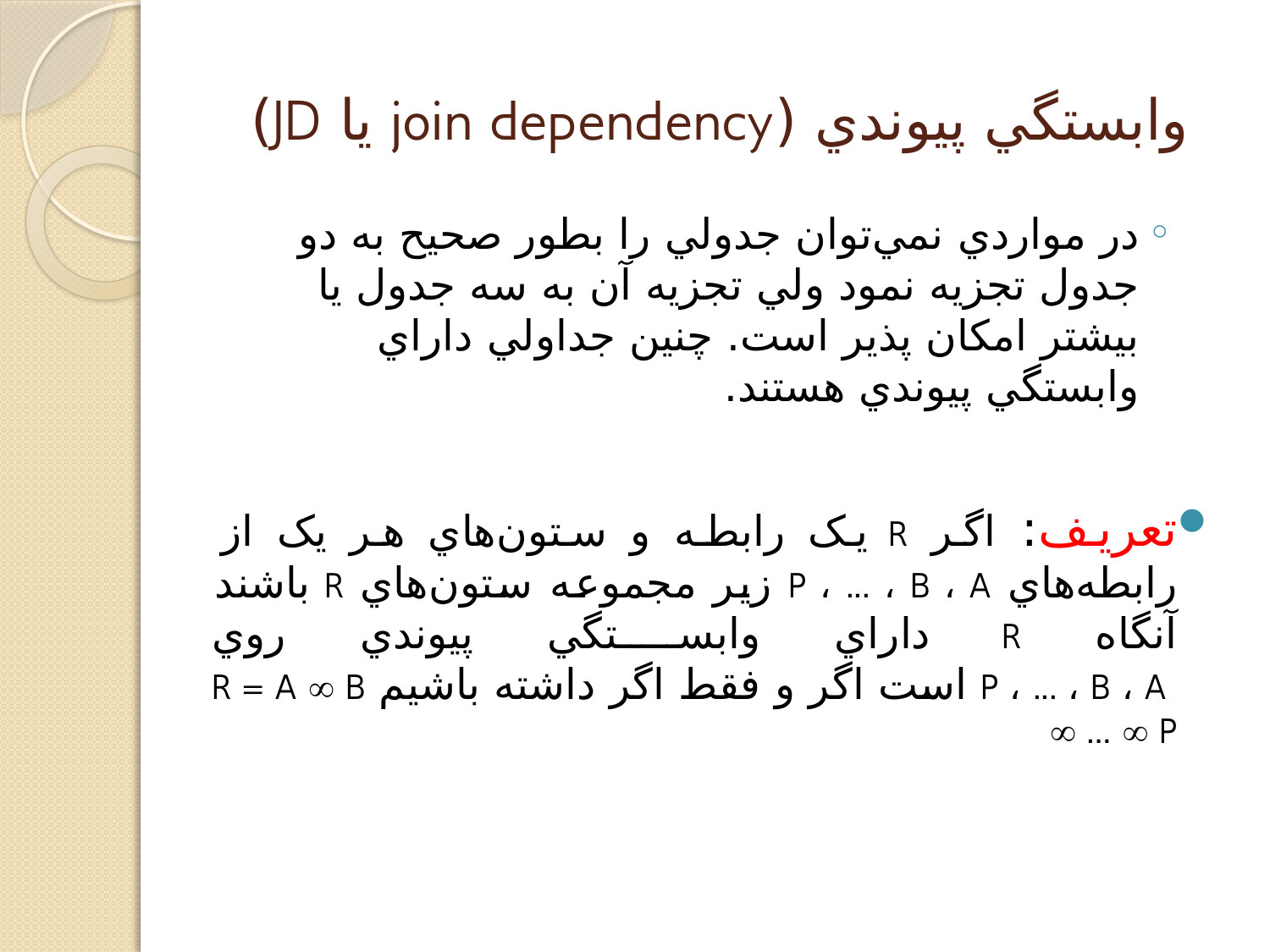

# وابستگي پيوندي (join dependency يا JD)
در مواردي نمي‌توان جدولي را بطور صحيح به دو جدول تجزيه نمود ولي تجزيه آن به سه جدول يا بيشتر امکان پذير است. چنين جداولي داراي وابستگي پيوندي هستند.

تعريف: اگر R يک رابطه و ستون‌هاي هر يک از رابطه‌هاي P ، ... ، B ، A زير مجموعه ستون‌هاي R باشند آنگاه R داراي وابستگي پيوندي روي
 P ، ... ، B ، A است اگر و فقط اگر داشته باشيم R = A ∞ B ∞ … ∞ P